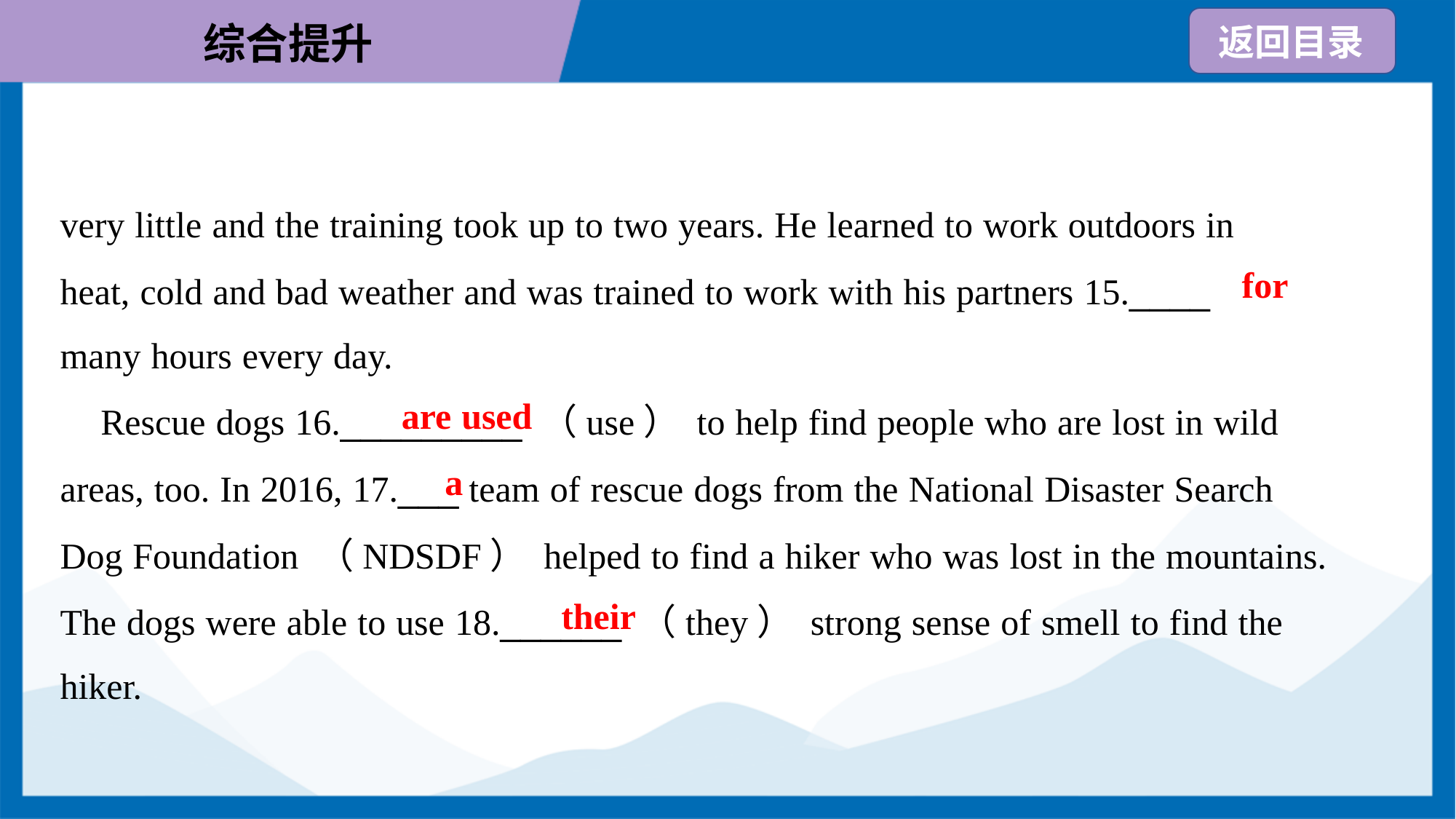

very little and the training took up to two years. He learned to work outdoors in
heat, cold and bad weather and was trained to work with his partners 15.____
many hours every day.
for
are used
    Rescue dogs 16._________ （use） to help find people who are lost in wild
areas, too. In 2016, 17.___ team of rescue dogs from the National Disaster Search
Dog Foundation （NDSDF） helped to find a hiker who was lost in the mountains.
The dogs were able to use 18.______ （they） strong sense of smell to find the
hiker.
a
their